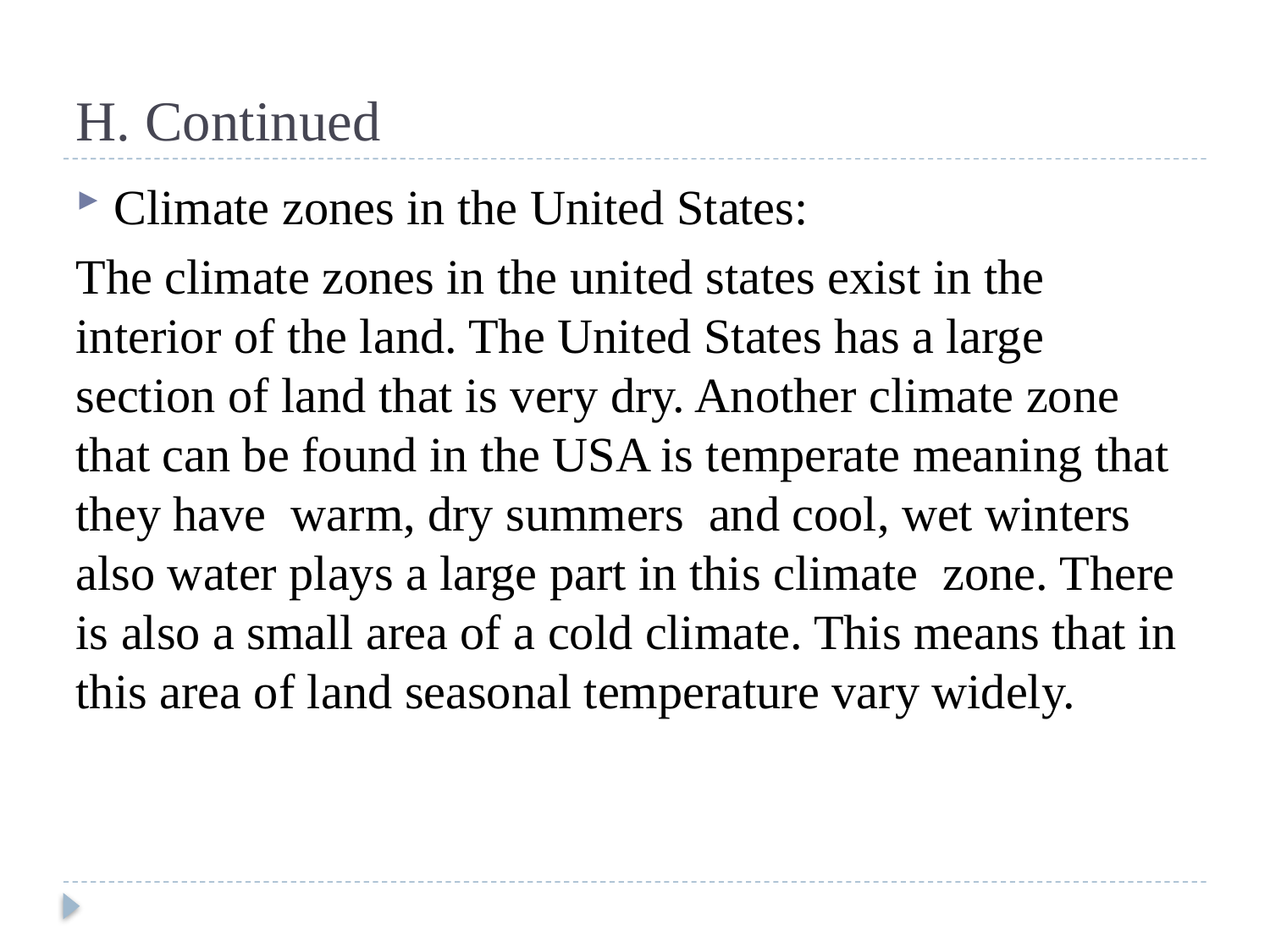

# H. Continued
Climate zones in the United States:
The climate zones in the united states exist in the interior of the land. The United States has a large section of land that is very dry. Another climate zone that can be found in the USA is temperate meaning that they have  warm, dry summers  and cool, wet winters
also water plays a large part in this climate  zone. There is also a small area of a cold climate. This means that in this area of land seasonal temperature vary widely.